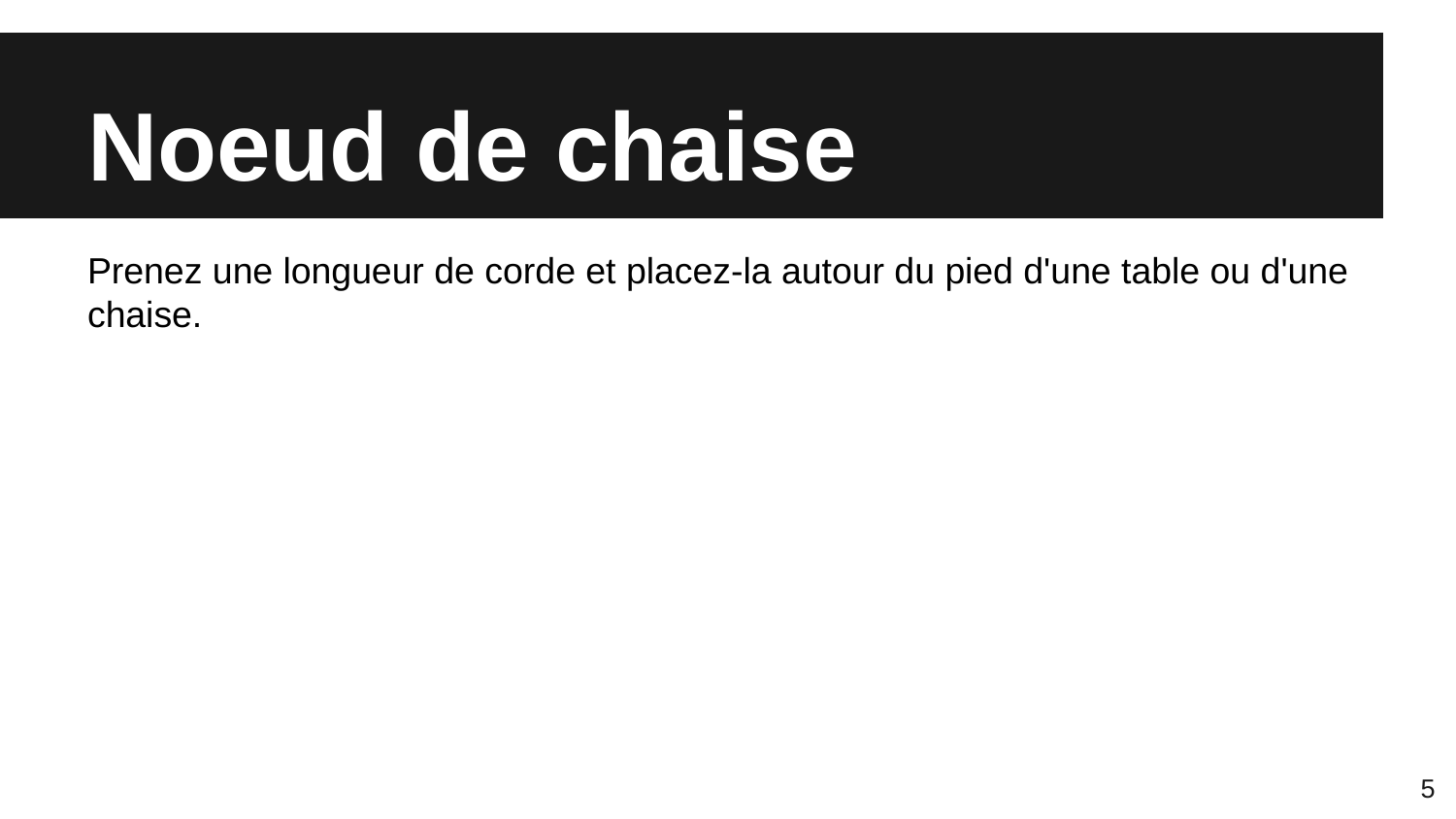

# Noeud de chaise
Prenez une longueur de corde et placez-la autour du pied d'une table ou d'une chaise.

5